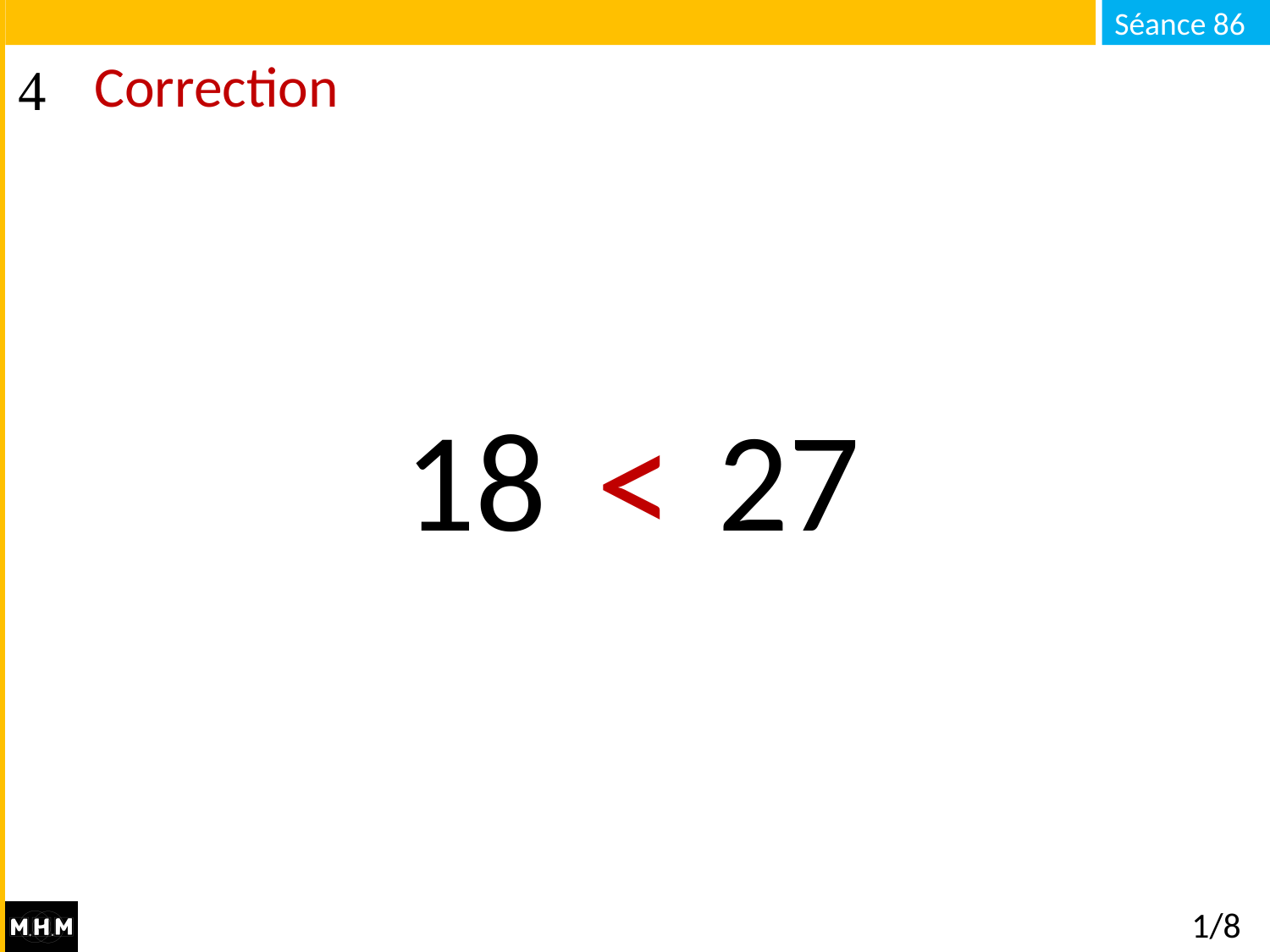

# Correction
<
18 ... 27
1/8